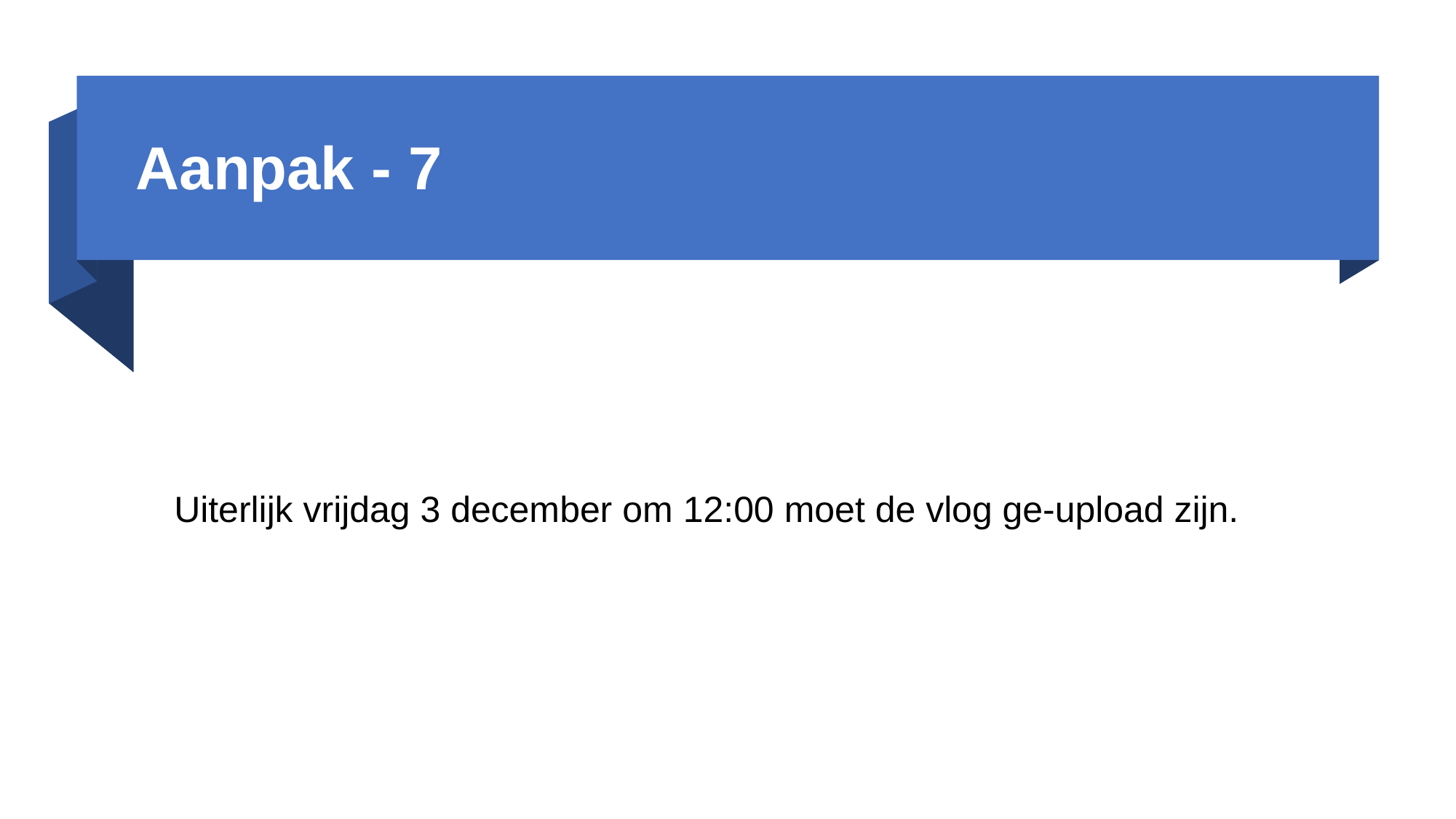

# Aanpak - 7

Uiterlijk vrijdag 3 december om 12:00 moet de vlog ge-upload zijn.